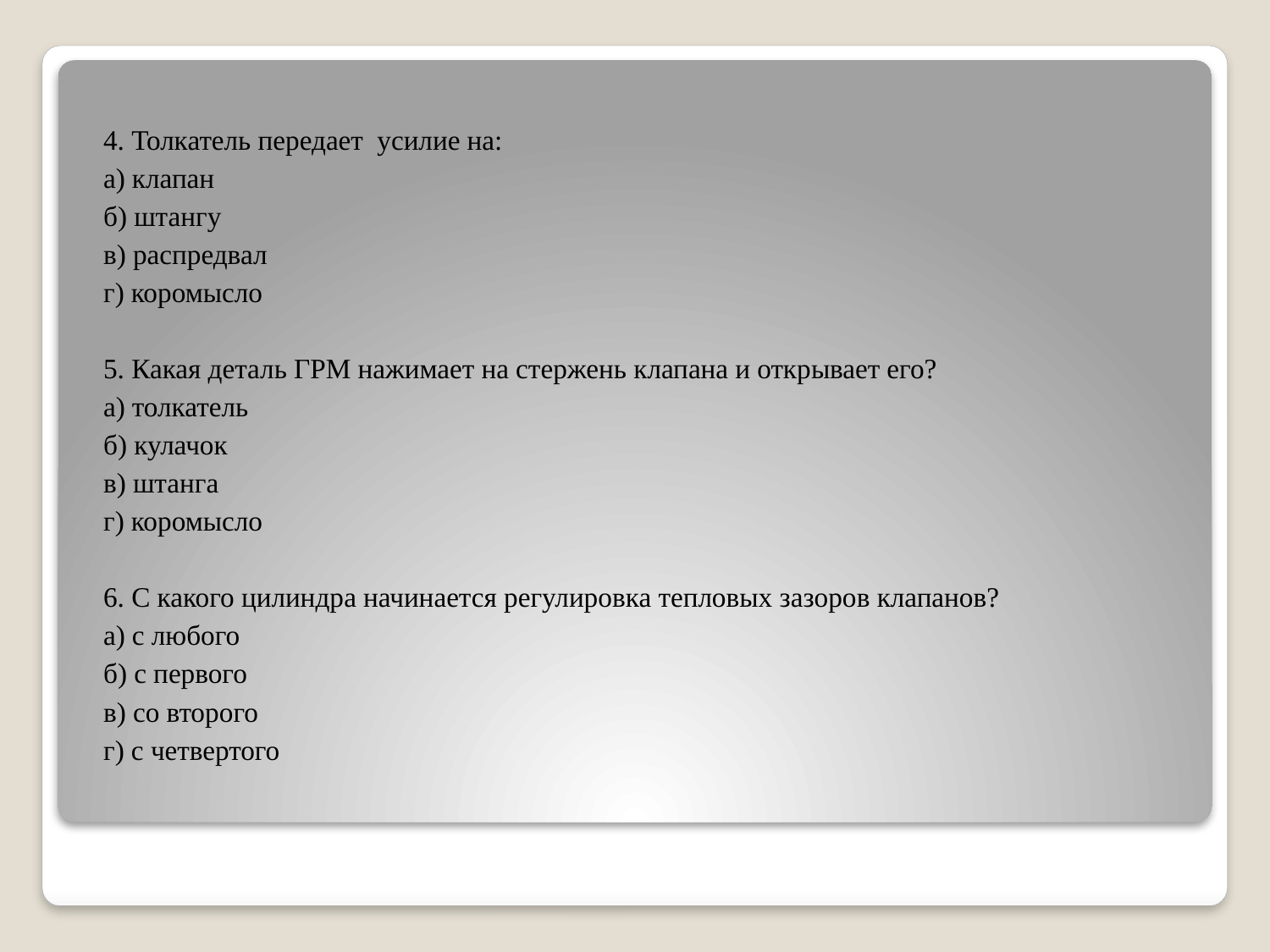

4. Толкатель передает  усилие на:
а) клапан
б) штангу
в) распредвал
г) коромысло

5. Какая деталь ГРМ нажимает на стержень клапана и открывает его?
а) толкатель
б) кулачок
в) штанга
г) коромысло

6. С какого цилиндра начинается регулировка тепловых зазоров клапанов?
а) с любого
б) с первого
в) со второго
г) с четвертого